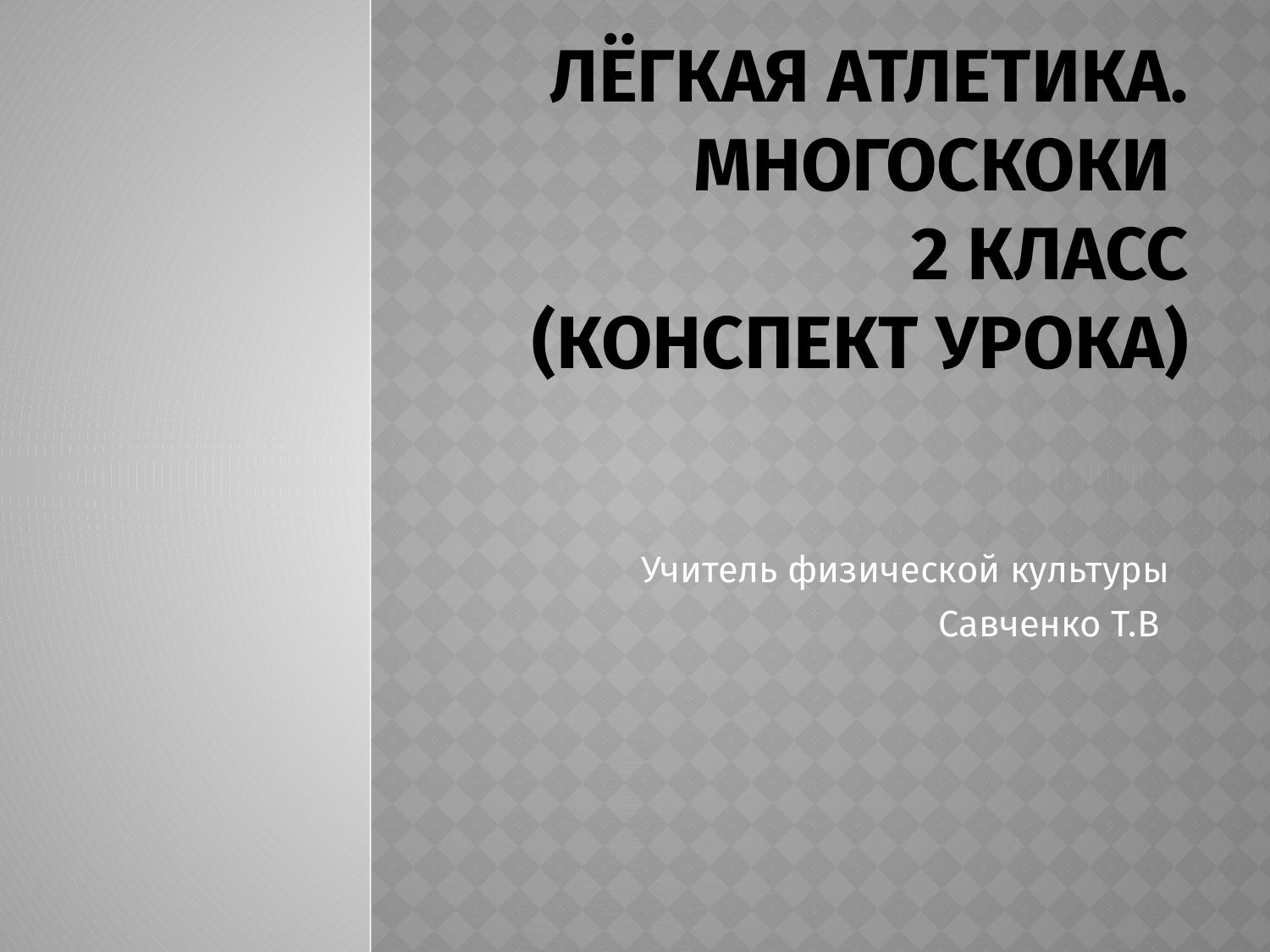

# Лёгкая атлетика. Многоскоки 2 класс (Конспект урока)

Учитель физической культуры
Савченко Т.В